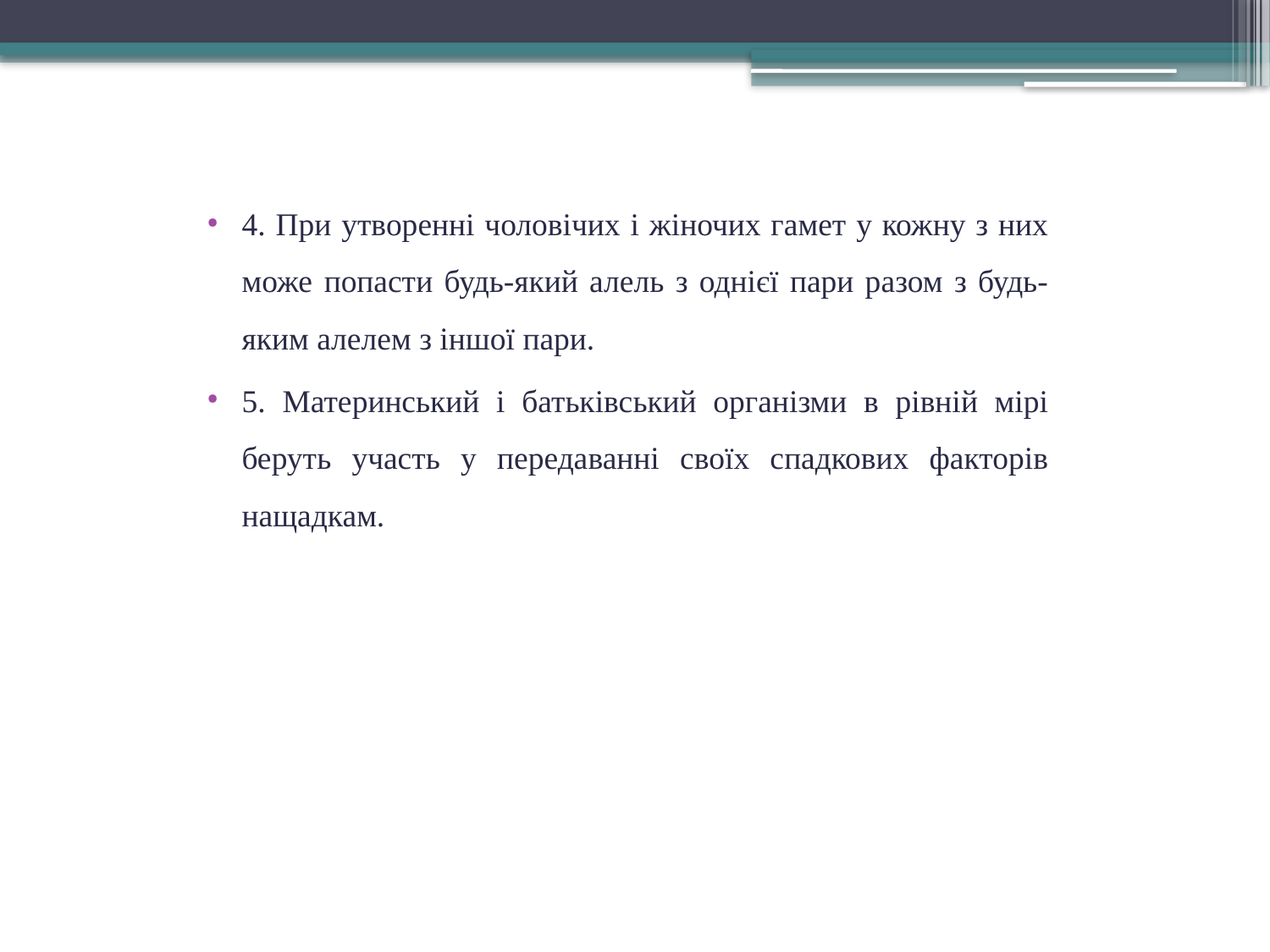

4. При утворенні чоловічих і жіночих гамет у кожну з них може попасти будь-який алель з однієї пари разом з будь-яким алелем з іншої пари.
5. Материнський і батьківський організми в рівній мірі беруть участь у передаванні своїх спадкових факторів нащадкам.